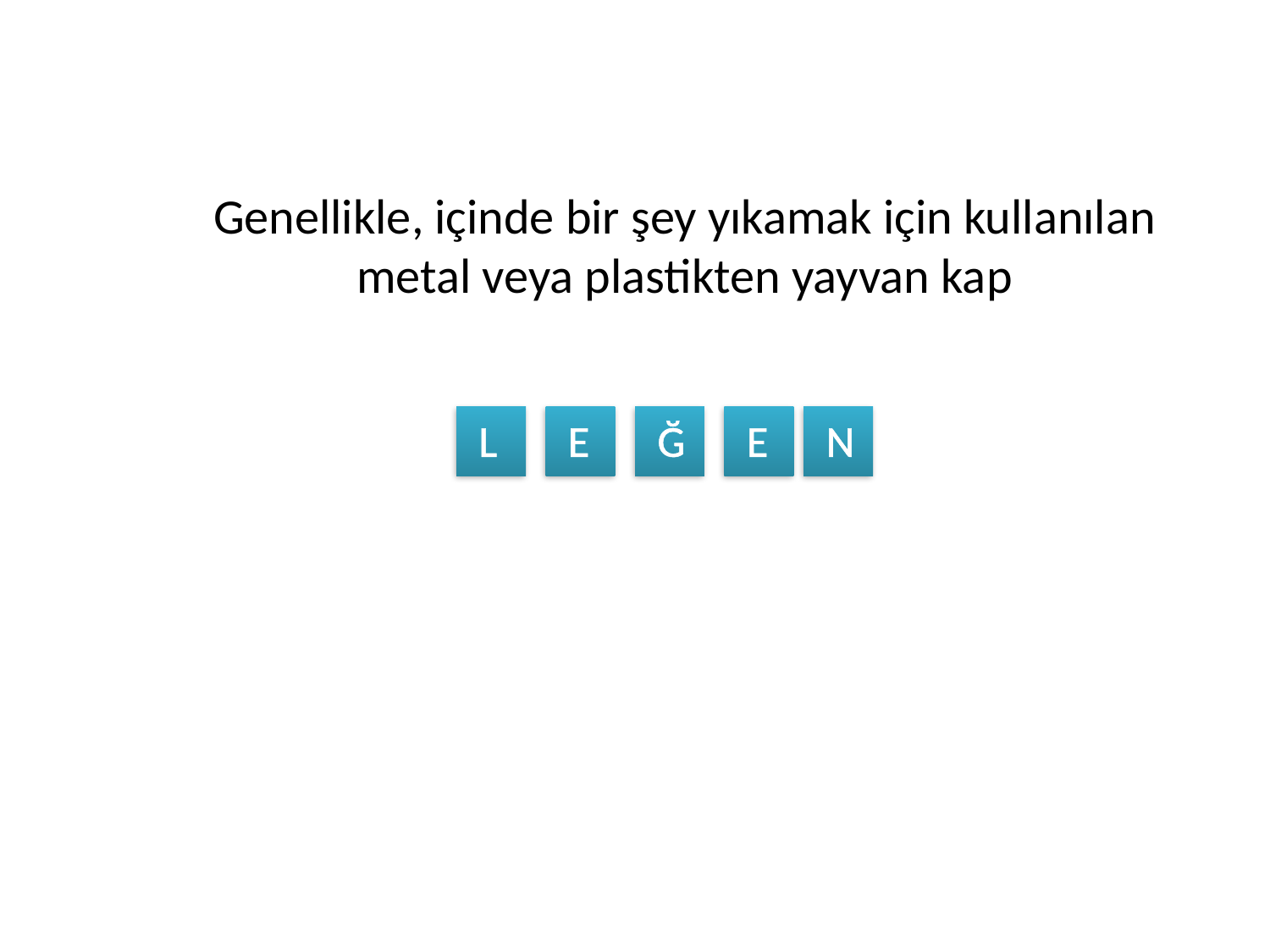

Genellikle, içinde bir şey yıkamak için kullanılan metal veya plastikten yayvan kap

L

E

Ğ

E

N